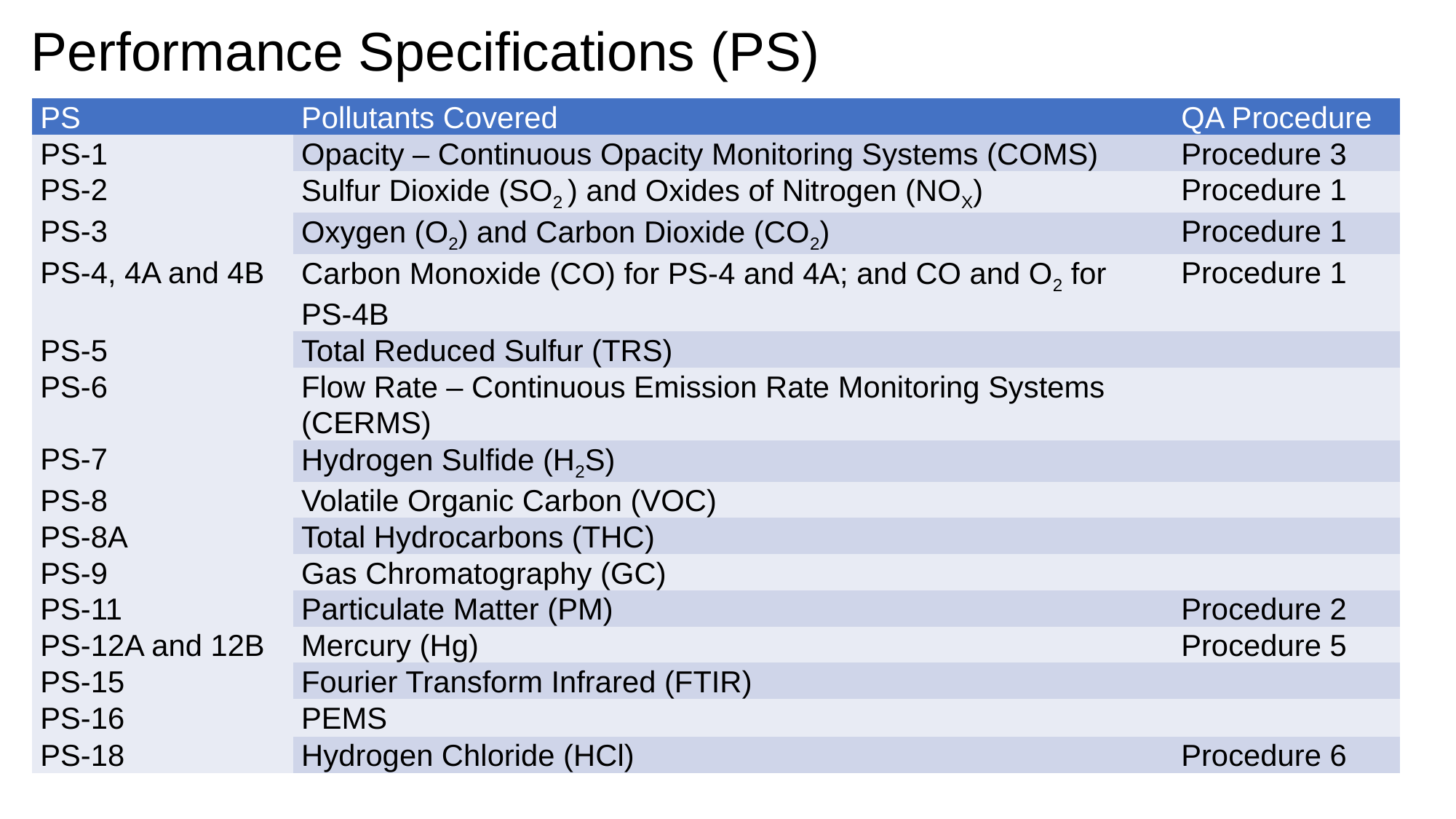

# Performance Specifications (PS)
| PS | Pollutants Covered | QA Procedure |
| --- | --- | --- |
| PS-1 | Opacity – Continuous Opacity Monitoring Systems (COMS) | Procedure 3 |
| PS-2 | Sulfur Dioxide (SO2 ) and Oxides of Nitrogen (NOX) | Procedure 1 |
| PS-3 | Oxygen (O2) and Carbon Dioxide (CO2) | Procedure 1 |
| PS-4, 4A and 4B | Carbon Monoxide (CO) for PS-4 and 4A; and CO and O2 for PS-4B | Procedure 1 |
| PS-5 | Total Reduced Sulfur (TRS) |  |
| PS-6 | Flow Rate – Continuous Emission Rate Monitoring Systems (CERMS) |  |
| PS-7 | Hydrogen Sulfide (H2S) |  |
| PS-8 | Volatile Organic Carbon (VOC) |  |
| PS-8A | Total Hydrocarbons (THC) |  |
| PS-9 | Gas Chromatography (GC) |  |
| PS-11 | Particulate Matter (PM) | Procedure 2 |
| PS-12A and 12B | Mercury (Hg) | Procedure 5 |
| PS-15 | Fourier Transform Infrared (FTIR) |  |
| PS-16 | PEMS |  |
| PS-18 | Hydrogen Chloride (HCl) | Procedure 6 |